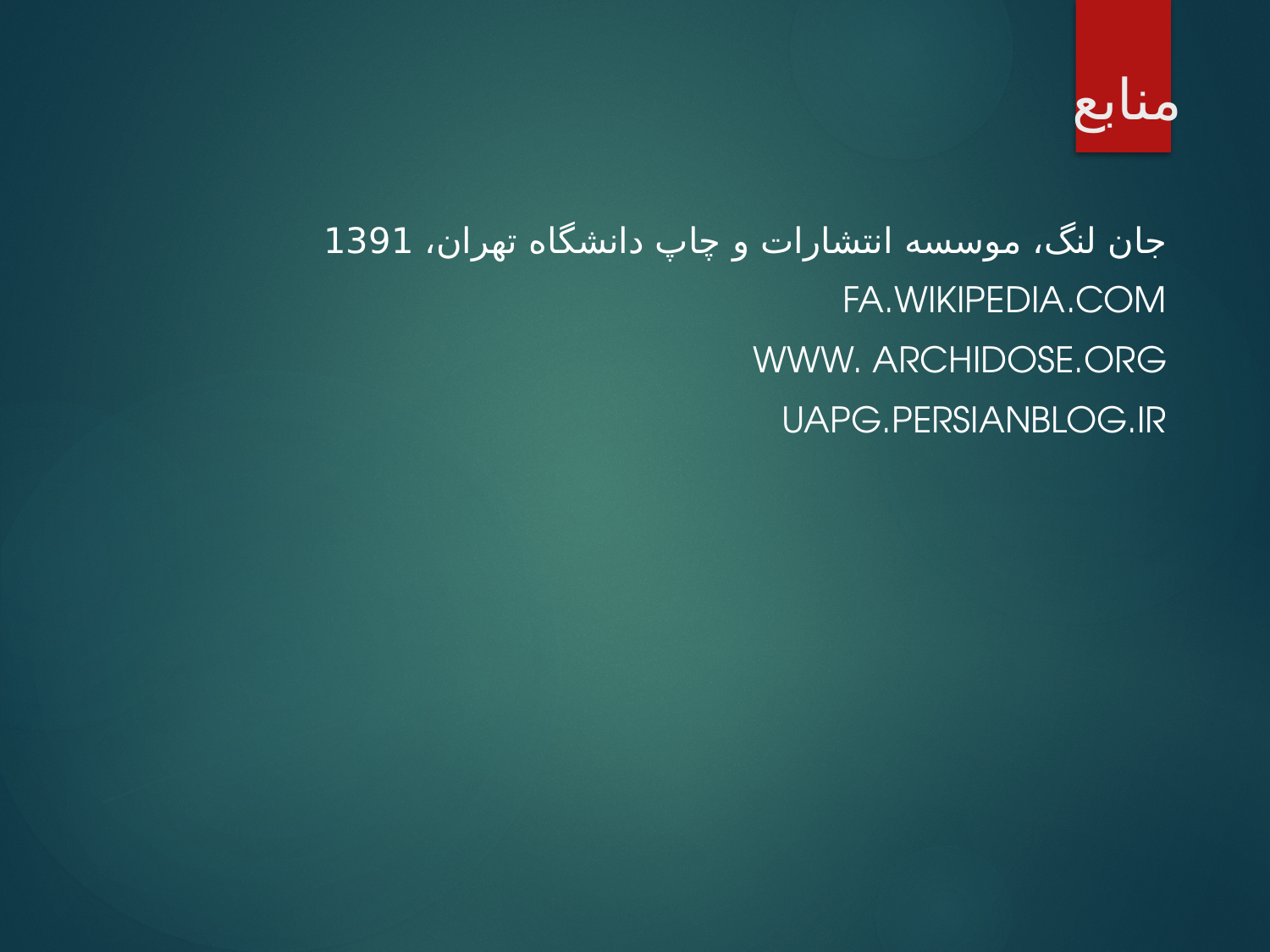

# منابع
جان لنگ، موسسه انتشارات و چاپ دانشگاه تهران، 1391
fa.wikipedia.com
www. archidose.org
uapg.persianblog.ir